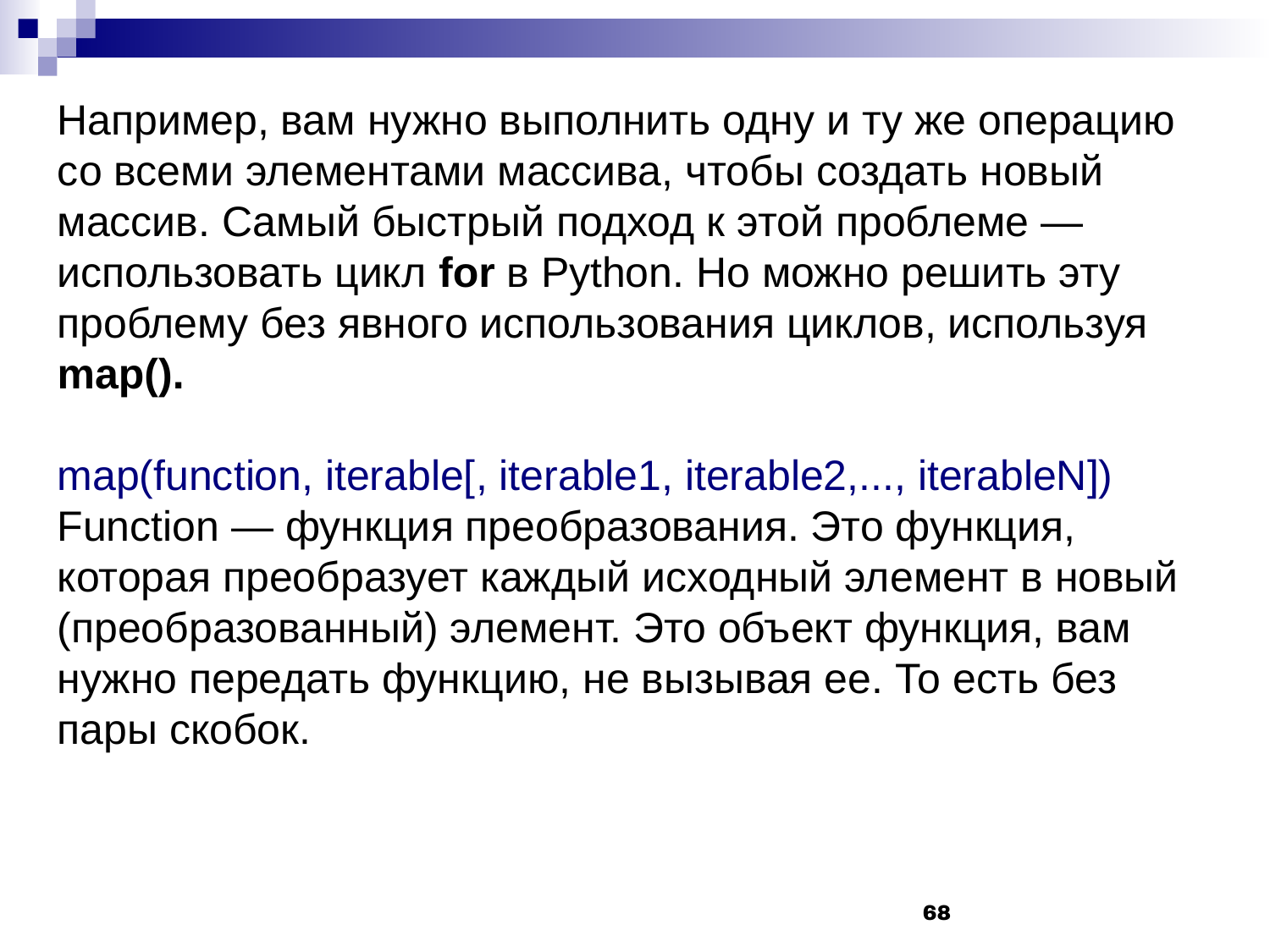

Например, вам нужно выполнить одну и ту же операцию со всеми элементами массива, чтобы создать новый массив. Самый быстрый подход к этой проблеме — использовать цикл for в Python. Но можно решить эту проблему без явного использования циклов, используя map().

map(function, iterable[, iterable1, iterable2,..., iterableN])
Function — функция преобразования. Это функция, которая преобразует каждый исходный элемент в новый (преобразованный) элемент. Это объект функция, вам нужно передать функцию, не вызывая ее. То есть без пары скобок.

68